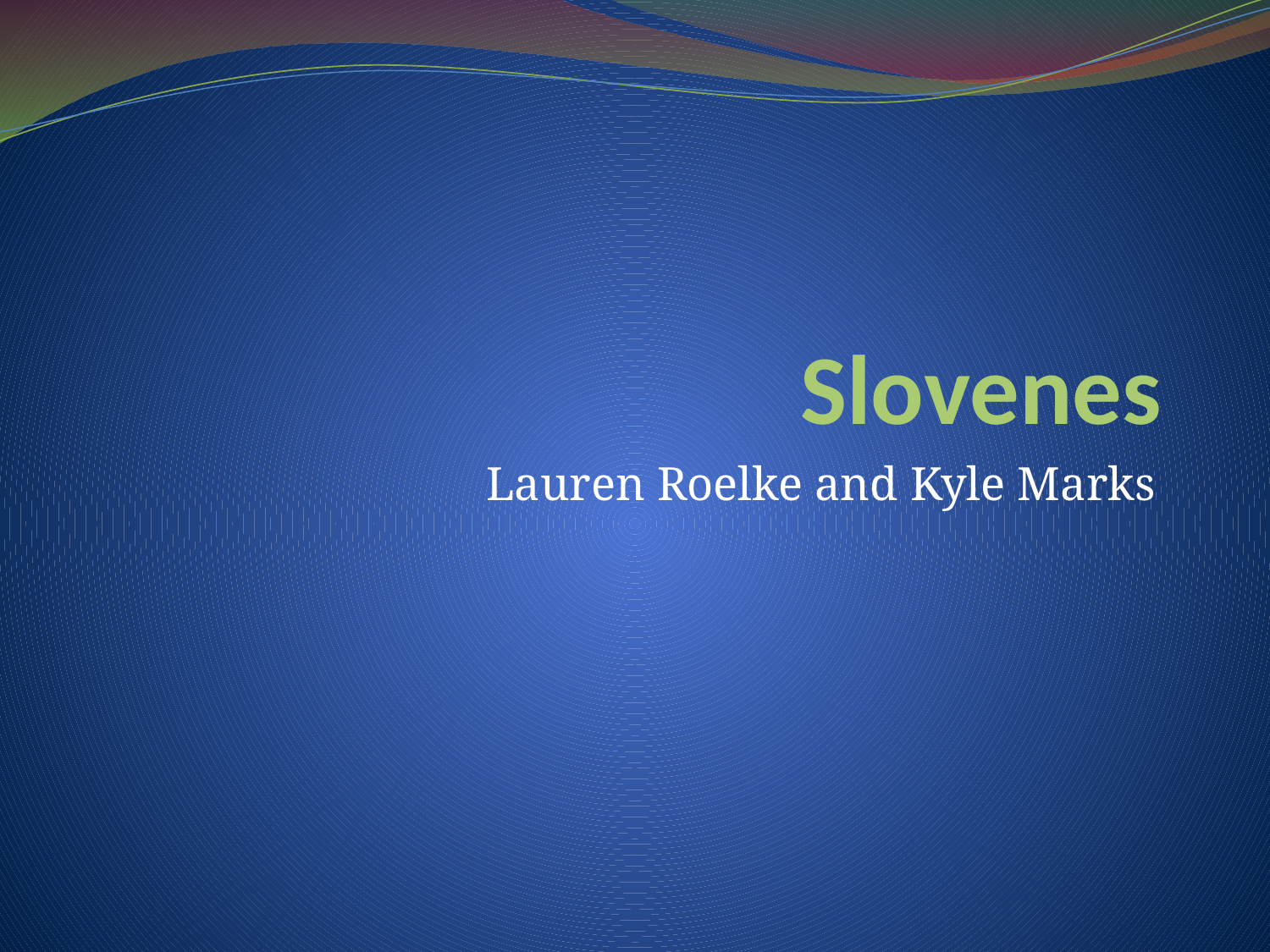

# Slovenes
Lauren Roelke and Kyle Marks